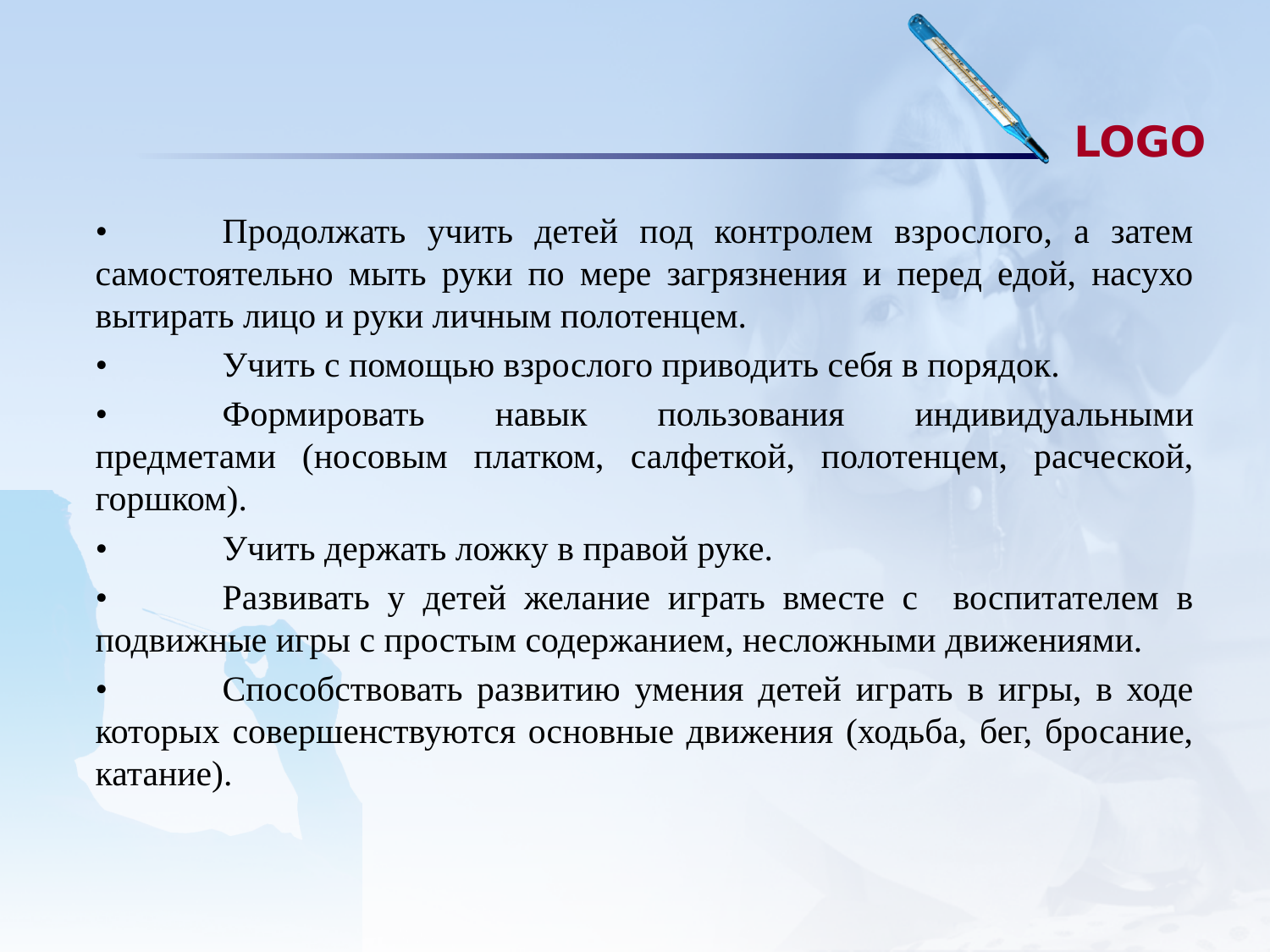

#
•	Продолжать учить детей под контролем взрослого, а затем самостоятельно мыть руки по мере загрязнения и перед едой, насухо вытирать лицо и руки личным полотенцем.
•	Учить с помощью взрослого приводить себя в порядок.
•	Формировать навык пользования индивидуальными предметами (носовым платком, салфеткой, полотенцем, расческой, горшком).
•	Учить держать ложку в правой руке.
•	Развивать у детей желание играть вместе с  воспитателем в подвижные игры с простым содержанием, несложными движениями.
•	Способствовать развитию умения детей играть в игры, в ходе которых совершенствуются основные движения (ходьба, бег, бросание, катание).